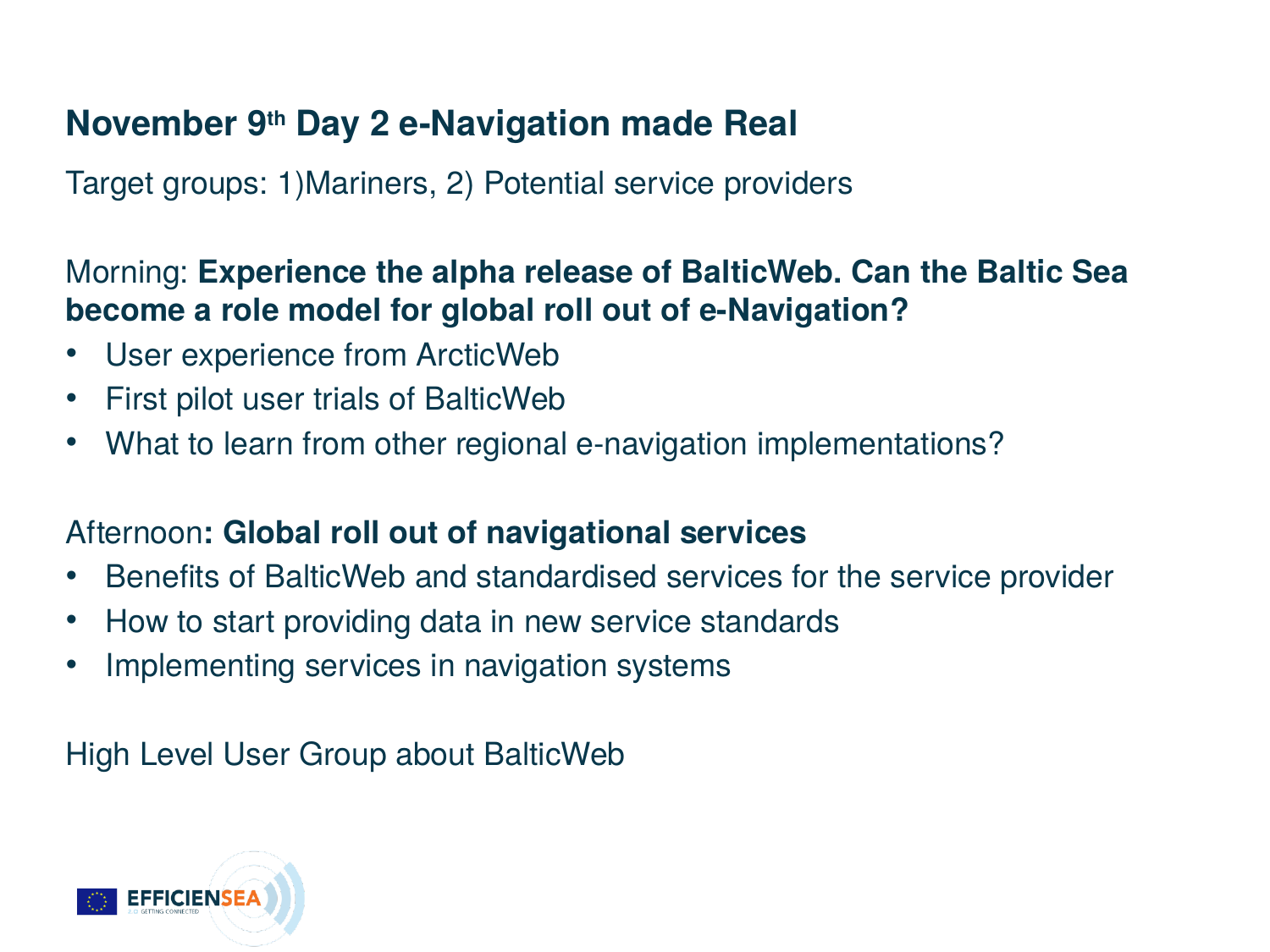

# November 9th Day 2 e-Navigation made Real
Target groups: 1)Mariners, 2) Potential service providers

Morning: Experience the alpha release of BalticWeb. Can the Baltic Sea become a role model for global roll out of e-Navigation?
User experience from ArcticWeb
First pilot user trials of BalticWeb
What to learn from other regional e-navigation implementations?

Afternoon: Global roll out of navigational services
Benefits of BalticWeb and standardised services for the service provider
How to start providing data in new service standards
Implementing services in navigation systems

High Level User Group about BalticWeb